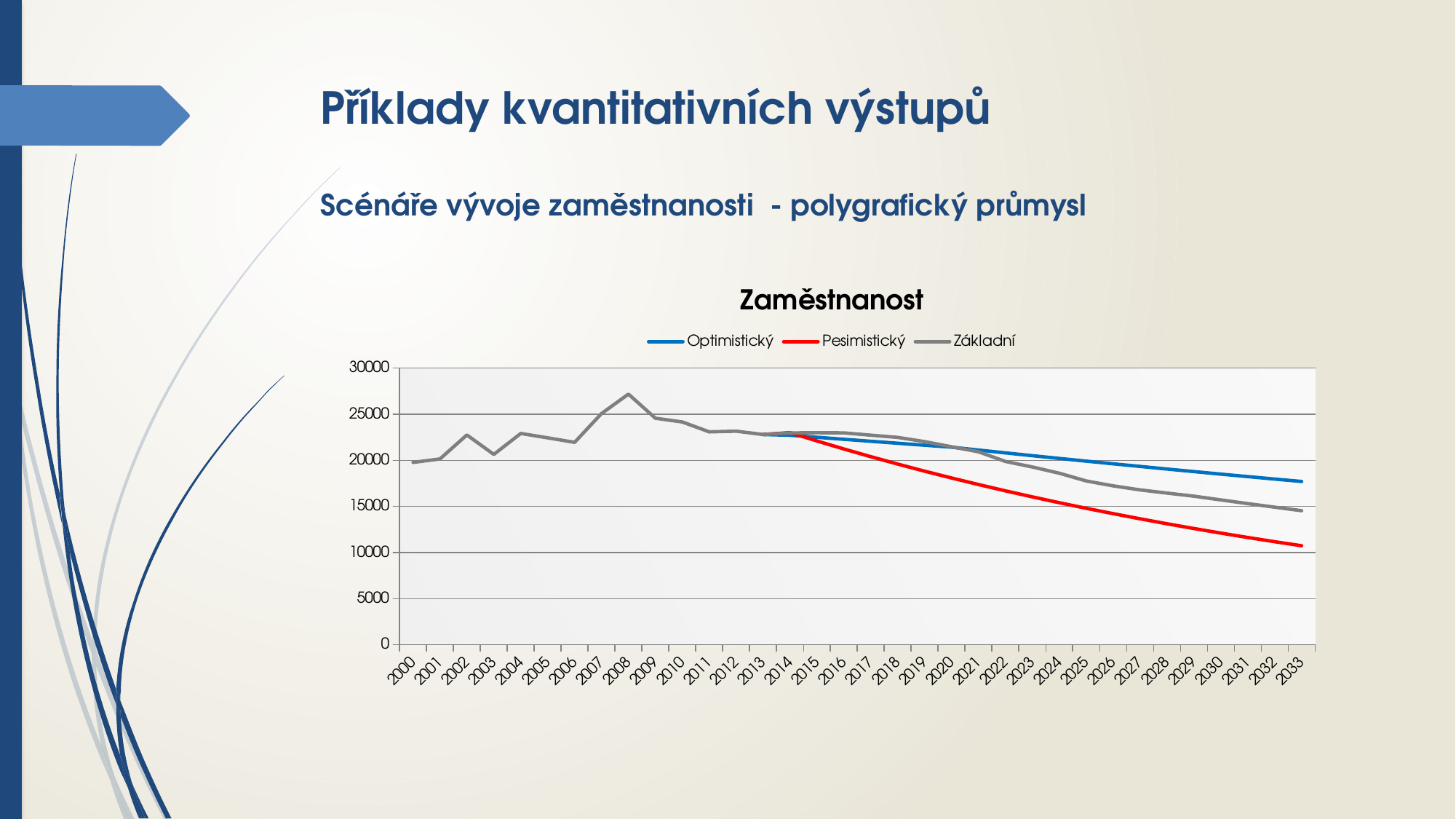

# Příklady kvantitativních výstupů Scénáře vývoje zaměstnanosti  - polygrafický průmysl

### Chart: Zaměstnanost

| Category | Optimistický | Pesimistický | Základní |
|---|---|---|---|
| 2000 | None | None | 19774.5893099227 |
| 2001 | None | None | 20150.46498137034 |
| 2002 | None | None | 22754.16210112316 |
| 2003 | None | None | 20639.932638461258 |
| 2004 | None | None | 22916.173802093934 |
| 2005 | None | None | 22442.245553996116 |
| 2006 | None | None | 21949.357946257616 |
| 2007 | None | None | 25075.453447558208 |
| 2008 | None | None | 27182.64729500197 |
| 2009 | None | None | 24566.806218251997 |
| 2010 | None | None | 24158.80195773328 |
| 2011 | None | None | 23088.354282021966 |
| 2012 | None | None | 23162.790065781963 |
| 2013 | 22800.0 | 22800.0 | 22799.99657533961 |
| 2014 | 22722.60097761843 | 23007.231911160543 | 22972.594298126907 |
| 2015 | 22501.993201136713 | 22102.32603461539 | 22997.34682406281 |
| 2016 | 22283.52724772762 | 21233.01134298842 | 22977.07293617791 |
| 2017 | 22067.182322992398 | 20397.887986332054 | 22731.750088686156 |
| 2018 | 21852.937834419674 | 19595.61117271034 | 22489.046517360206 |
| 2019 | 21640.7733894253 | 18824.889002692245 | 22028.64777878363 |
| 2020 | 21430.66879341147 | 18084.480389017044 | 21469.78601223404 |
| 2021 | 21118.571675060797 | 17373.19305808223 | 20925.102441152758 |
| 2022 | 20811.019660375405 | 16689.88163003573 | 19881.819343636147 |
| 2023 | 20507.946558525313 | 16033.44577438045 | 19280.048143990425 |
| 2024 | 20209.287142624486 | 15402.828438121647 | 18602.06427841175 |
| 2025 | 19914.977135693054 | 14797.014143603581 | 17765.709346117612 |
| 2026 | 19624.95319682372 | 14215.027353294689 | 17227.987317716168 |
| 2027 | 19339.15290754955 | 13655.93089888782 | 16790.91721140912 |
| 2028 | 19057.514758410496 | 13118.824472186248 | 16447.1713305996 |
| 2029 | 18779.978135715228 | 12602.843175345088 | 16110.46266098501 |
| 2030 | 18506.48330849605 | 12107.156128133875 | 15701.743900166619 |
| 2031 | 18236.971415653898 | 11630.965129977167 | 15303.394241028294 |
| 2032 | 17971.384453289975 | 11173.503374619184 | 14915.150621826966 |
| 2033 | 17709.665262222657 | 10734.034215342135 | 14535.0 |